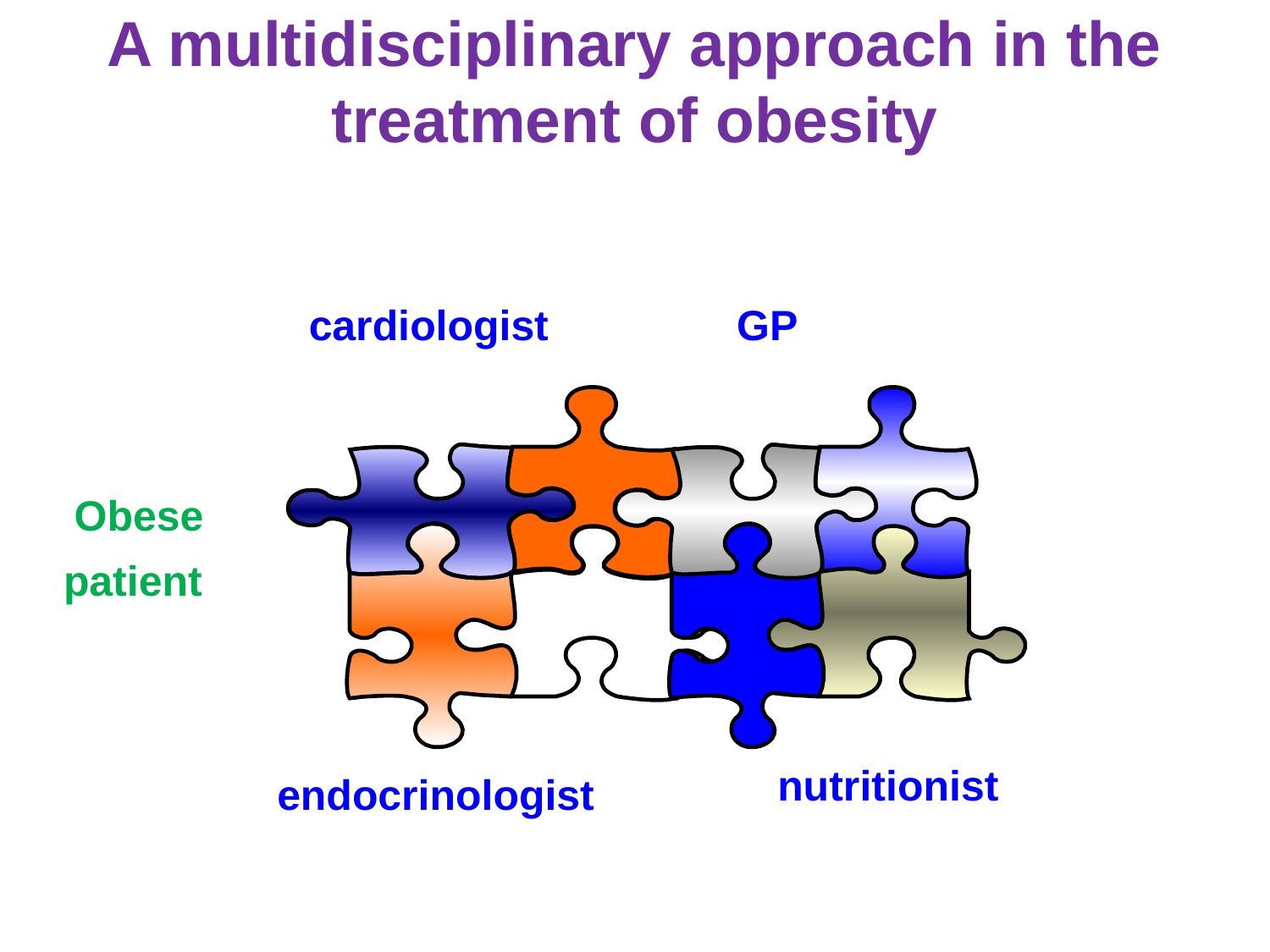

# A multidisciplinary approach in the treatment of obesity
cardiologist
GP

Obese
patient

nutritionist
endocrinologist